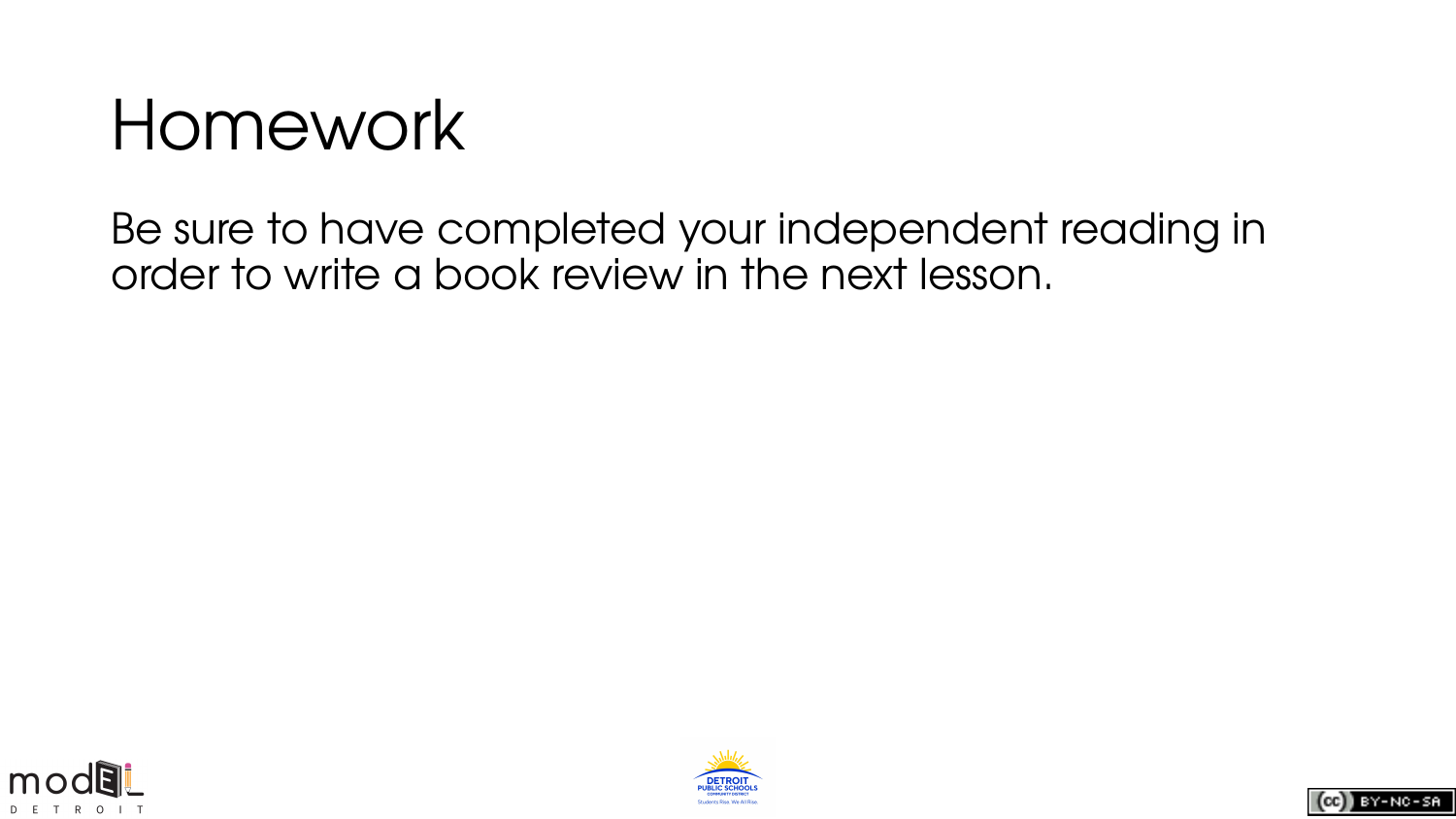

# Homework
Be sure to have completed your independent reading in order to write a book review in the next lesson.